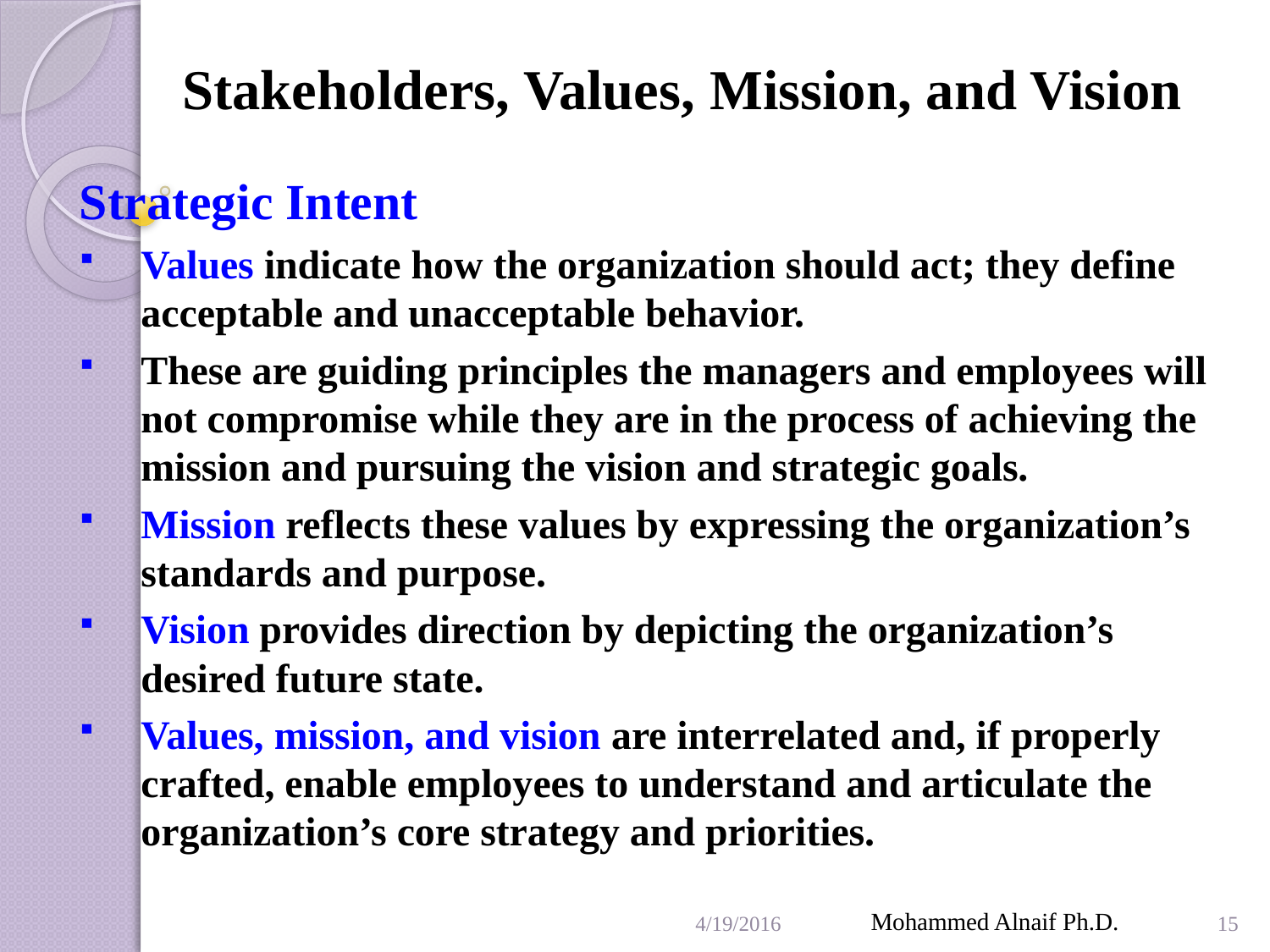

# Stakeholders, Values, Mission, and Vision
Strategic Intent
Values indicate how the organization should act; they define acceptable and unacceptable behavior.
These are guiding principles the managers and employees will not compromise while they are in the process of achieving the mission and pursuing the vision and strategic goals.
Mission reflects these values by expressing the organization’s standards and purpose.
Vision provides direction by depicting the organization’s desired future state.
Values, mission, and vision are interrelated and, if properly crafted, enable employees to understand and articulate the organization’s core strategy and priorities.
4/19/2016
Mohammed Alnaif Ph.D.
15